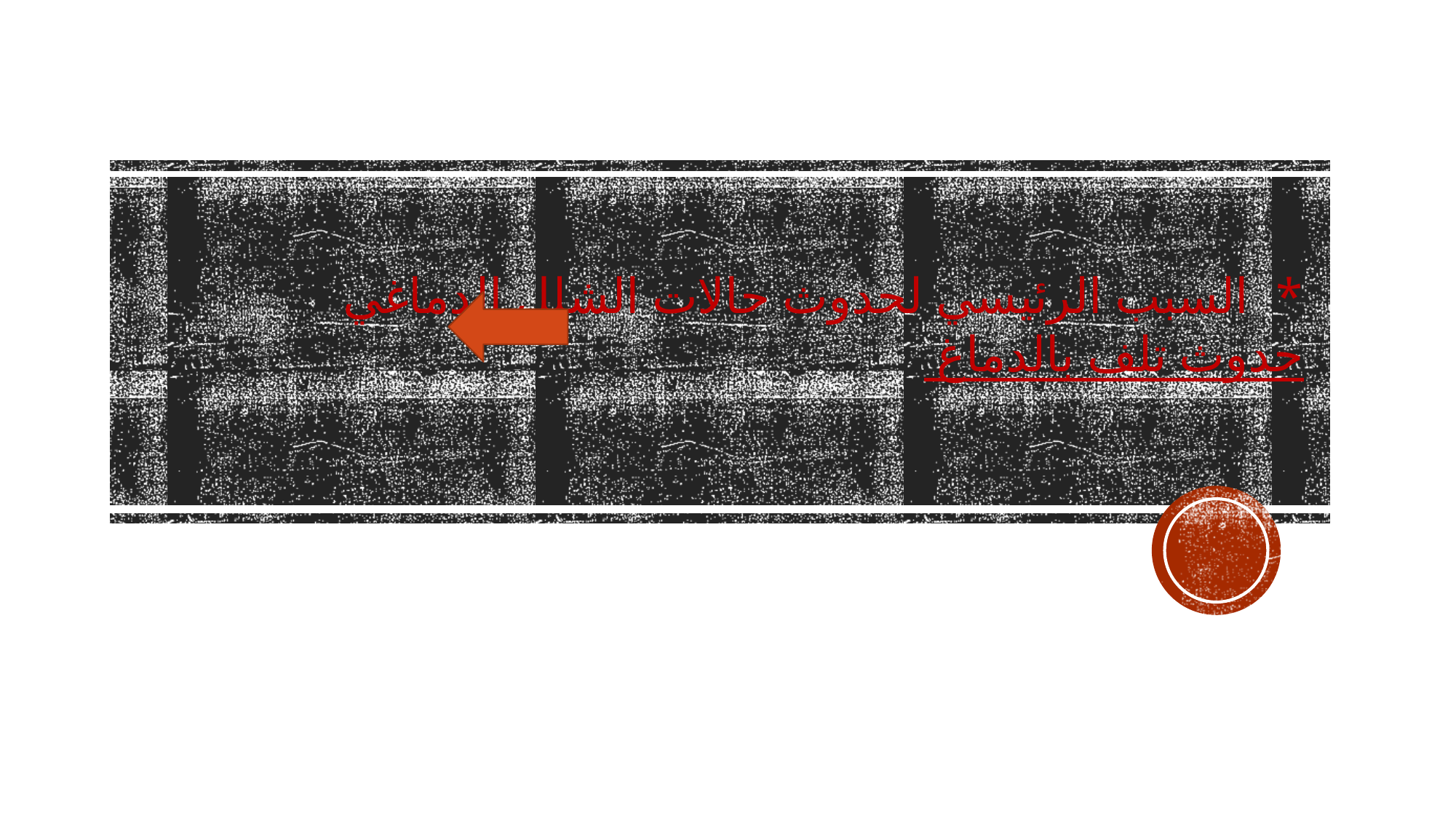

# *  السبب الرئيسي لحدوث حالات الشلل الدماغي           حدوث تلف بالدماغ